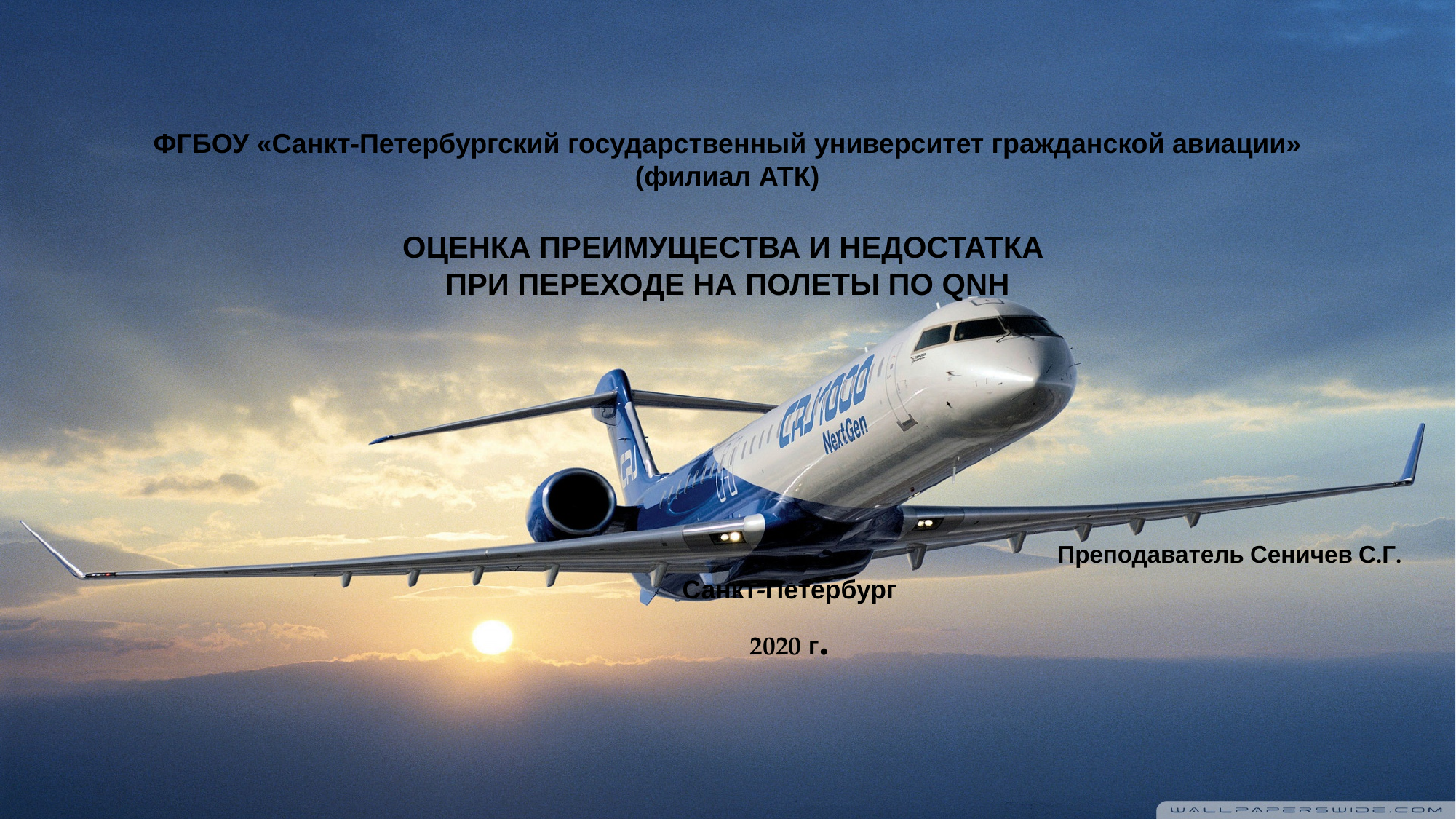

# ФГБОУ «Санкт-Петербургский государственный университет гражданской авиации» (филиал АТК) ОЦЕНКА ПРЕИМУЩЕСТВА И НЕДОСТАТКА ПРИ ПЕРЕХОДЕ НА ПОЛЕТЫ ПО QNH
                                                                                                                                                                        Преподаватель Сеничев С.Г.
Санкт-Петербург
2020 г.